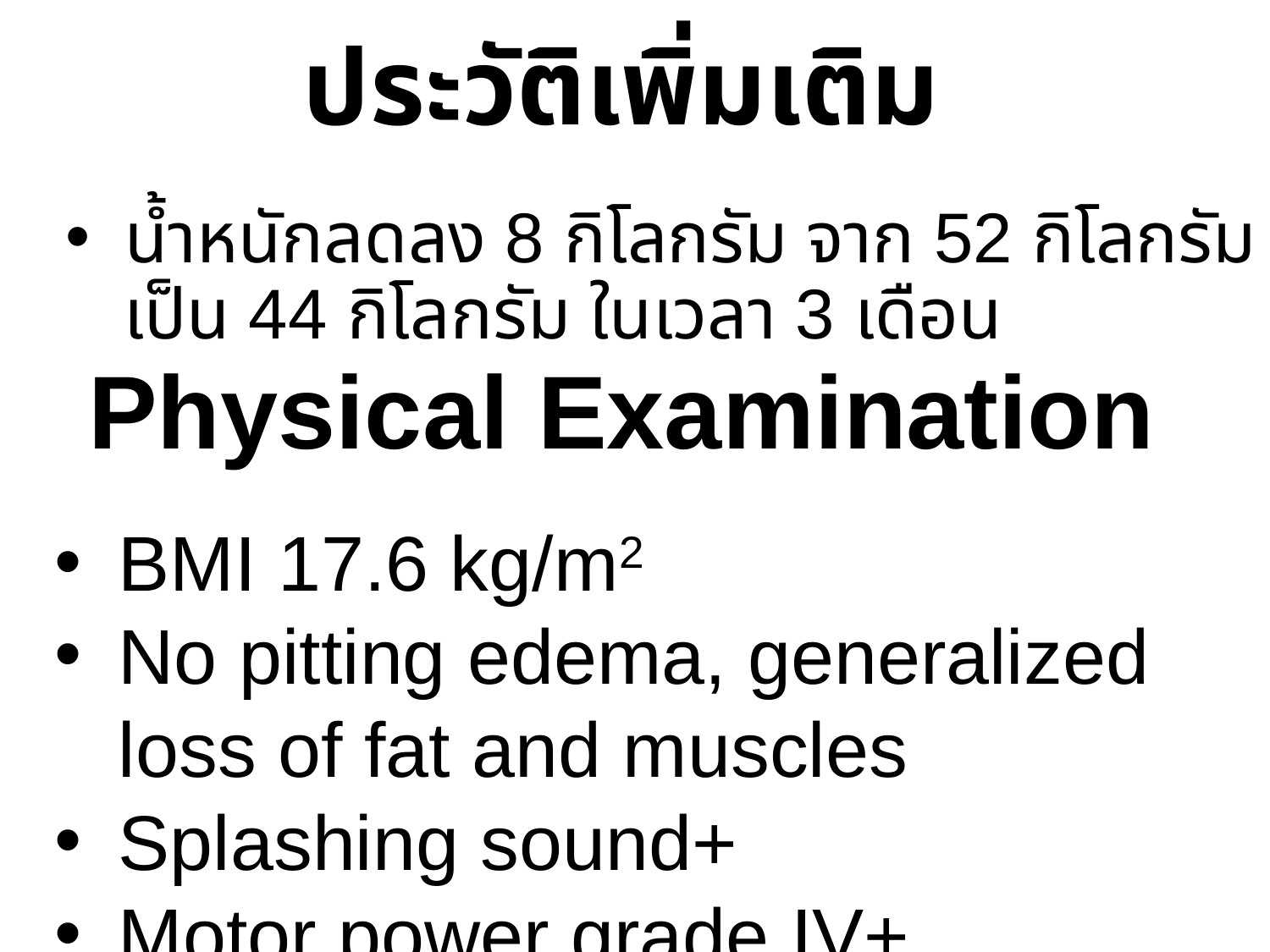

# ประวัติเพิ่มเติม
  น้ำหนักลดลง 8 กิโลกรัม จาก 52 กิโลกรัม
  เป็น 44 กิโลกรัม ในเวลา 3 เดือน

Physical Examination
BMI 17.6 kg/m2
No pitting edema, generalized loss of fat and muscles
Splashing sound+
Motor power grade IV+